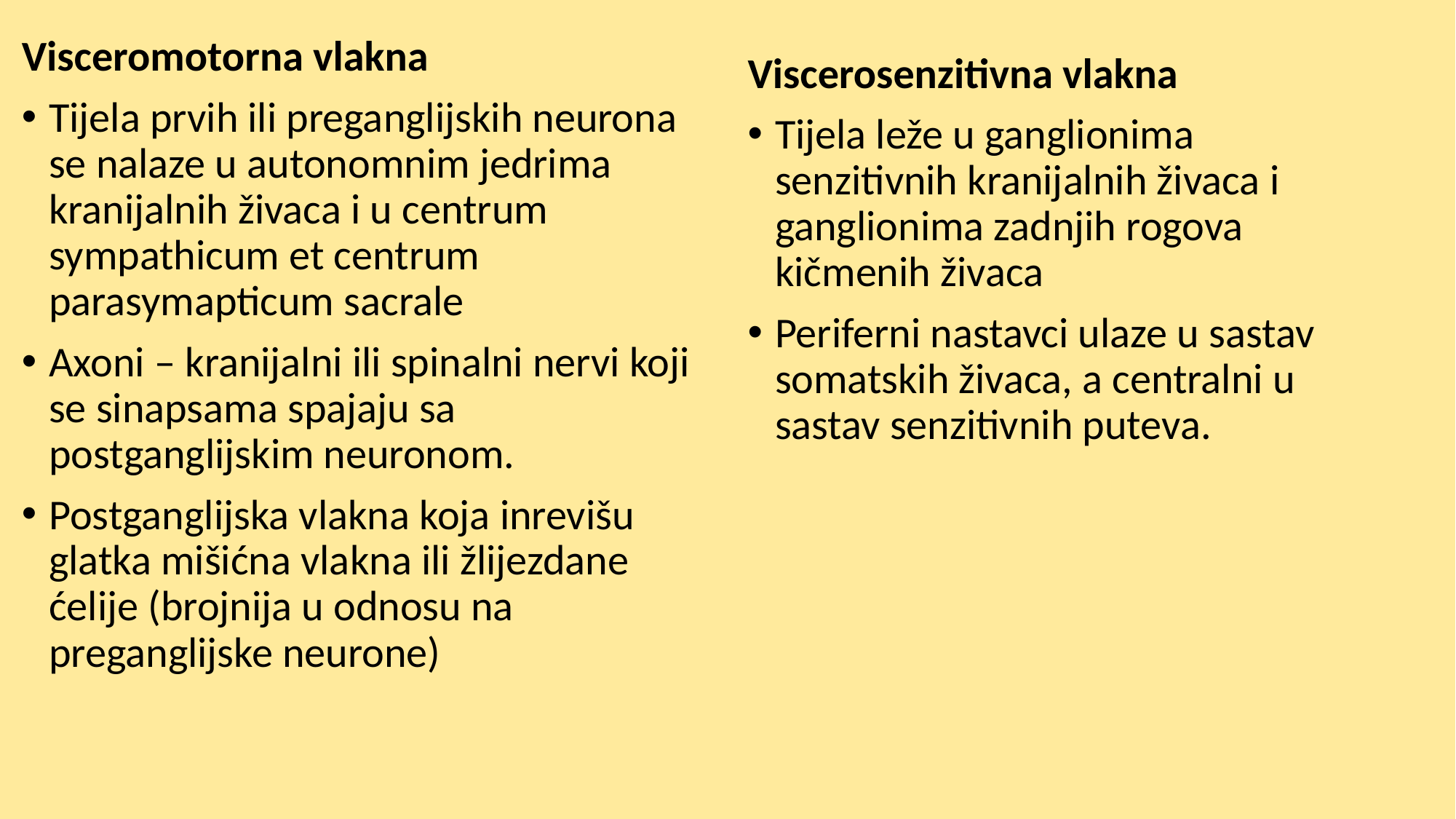

Visceromotorna vlakna
Tijela prvih ili preganglijskih neurona se nalaze u autonomnim jedrima kranijalnih živaca i u centrum sympathicum et centrum parasymapticum sacrale
Axoni – kranijalni ili spinalni nervi koji se sinapsama spajaju sa postganglijskim neuronom.
Postganglijska vlakna koja inrevišu glatka mišićna vlakna ili žlijezdane ćelije (brojnija u odnosu na preganglijske neurone)
Viscerosenzitivna vlakna
Tijela leže u ganglionima senzitivnih kranijalnih živaca i ganglionima zadnjih rogova kičmenih živaca
Periferni nastavci ulaze u sastav somatskih živaca, a centralni u sastav senzitivnih puteva.